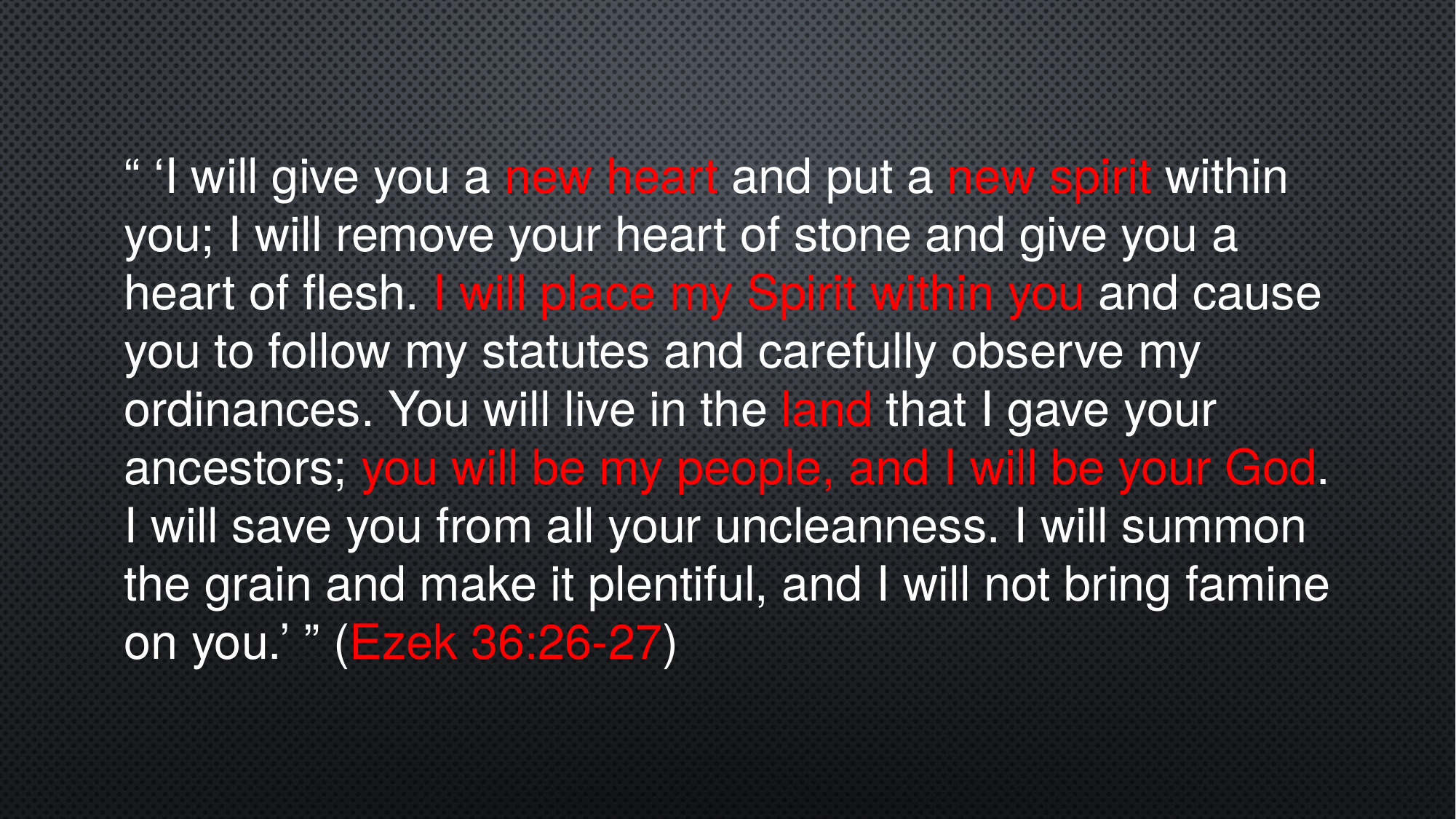

“ ‘I will give you a new heart and put a new spirit within you; I will remove your heart of stone and give you a heart of flesh. I will place my Spirit within you and cause you to follow my statutes and carefully observe my ordinances. You will live in the land that I gave your ancestors; you will be my people, and I will be your God. I will save you from all your uncleanness. I will summon the grain and make it plentiful, and I will not bring famine on you.’ ” (Ezek 36:26-27)